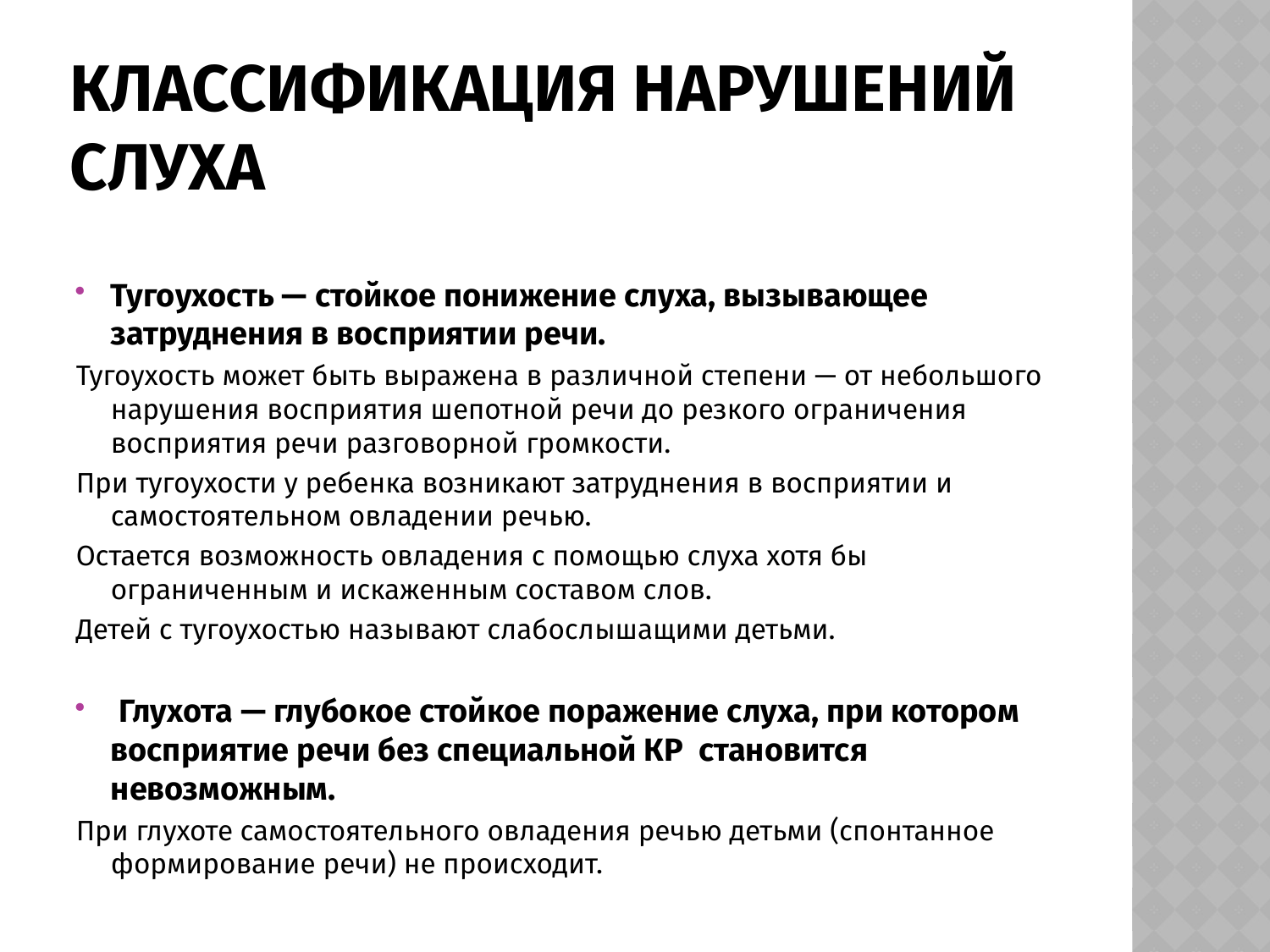

# Классификация нарушений слуха

Тугоухость — стойкое понижение слуха, вызывающее затруднения в восприятии речи.
Тугоухость может быть выражена в различной степени — от небольшого нарушения восприятия шепотной речи до резкого ограничения восприятия речи разговорной громкости.
При тугоухости у ребенка возникают затруднения в восприятии и самостоятельном овладении речью.
Остается возможность овладения с помощью слуха хотя бы ограниченным и искаженным составом слов.
Детей с тугоухостью называют слабослышащими детьми.

 Глухота — глубокое стойкое поражение слуха, при котором восприятие речи без специальной КР  становится невозможным.
При глухоте самостоятельного овладения речью детьми (спонтанное формирование речи) не происходит.